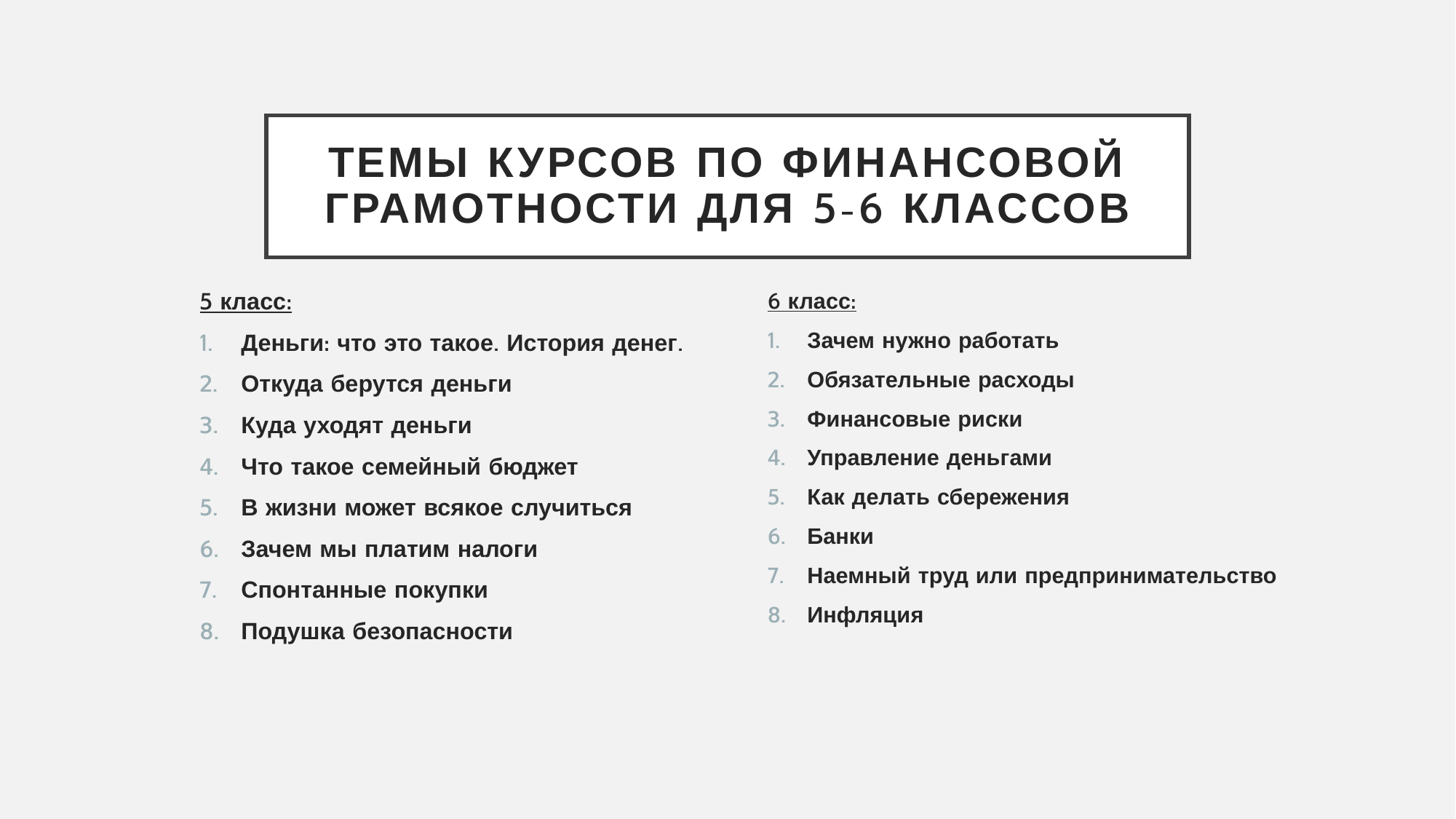

# Темы курсов по финансовой грамотности для 5-6 классов
5 класс:
Деньги: что это такое. История денег.
Откуда берутся деньги
Куда уходят деньги
Что такое семейный бюджет
В жизни может всякое случиться
Зачем мы платим налоги
Спонтанные покупки
Подушка безопасности
6 класс:
Зачем нужно работать
Обязательные расходы
Финансовые риски
Управление деньгами
Как делать сбережения
Банки
Наемный труд или предпринимательство
Инфляция